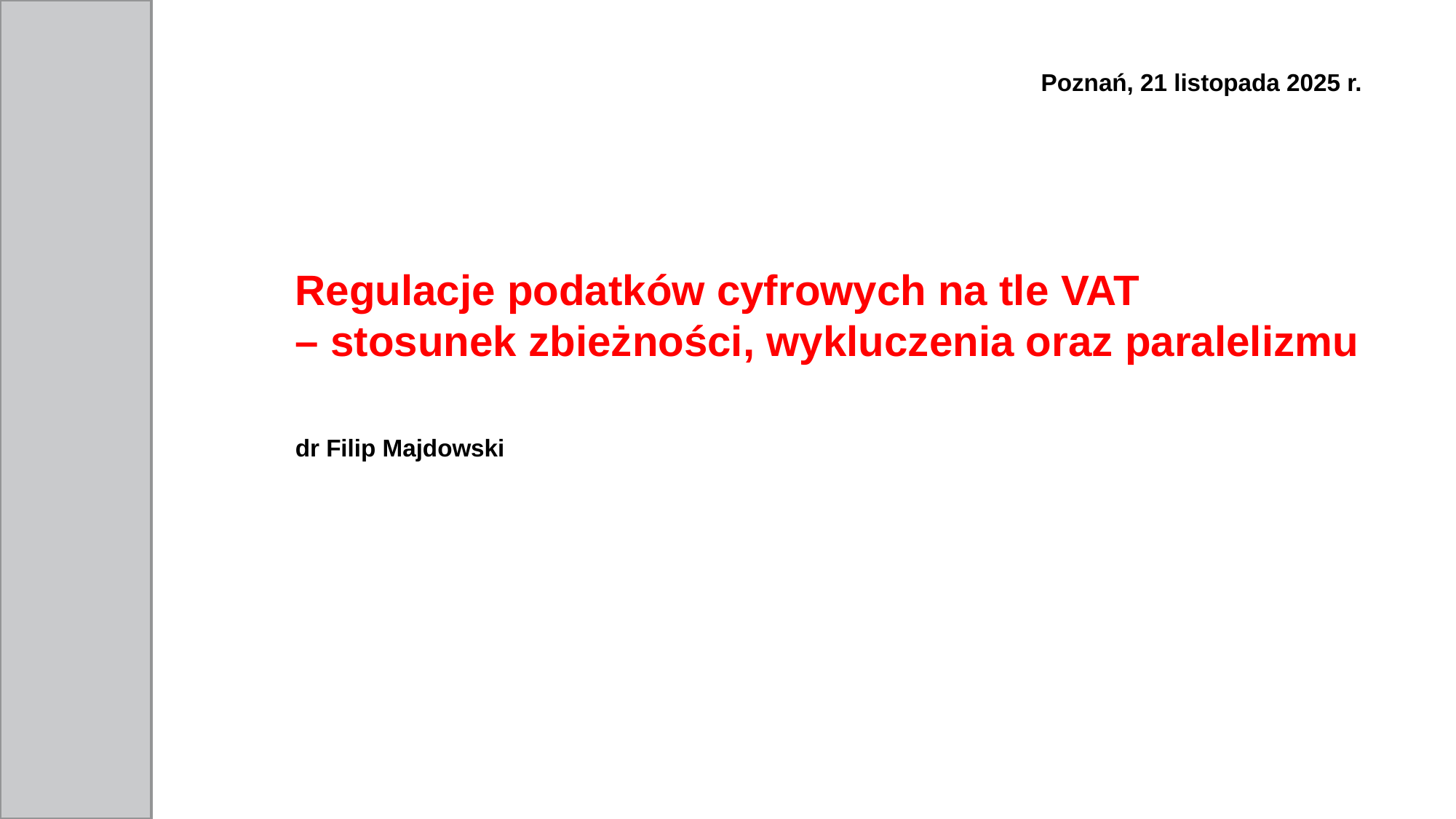

Poznań, 21 listopada 2025 r.

Regulacje podatków cyfrowych na tle VAT
– stosunek zbieżności, wykluczenia oraz paralelizmu

dr Filip Majdowski